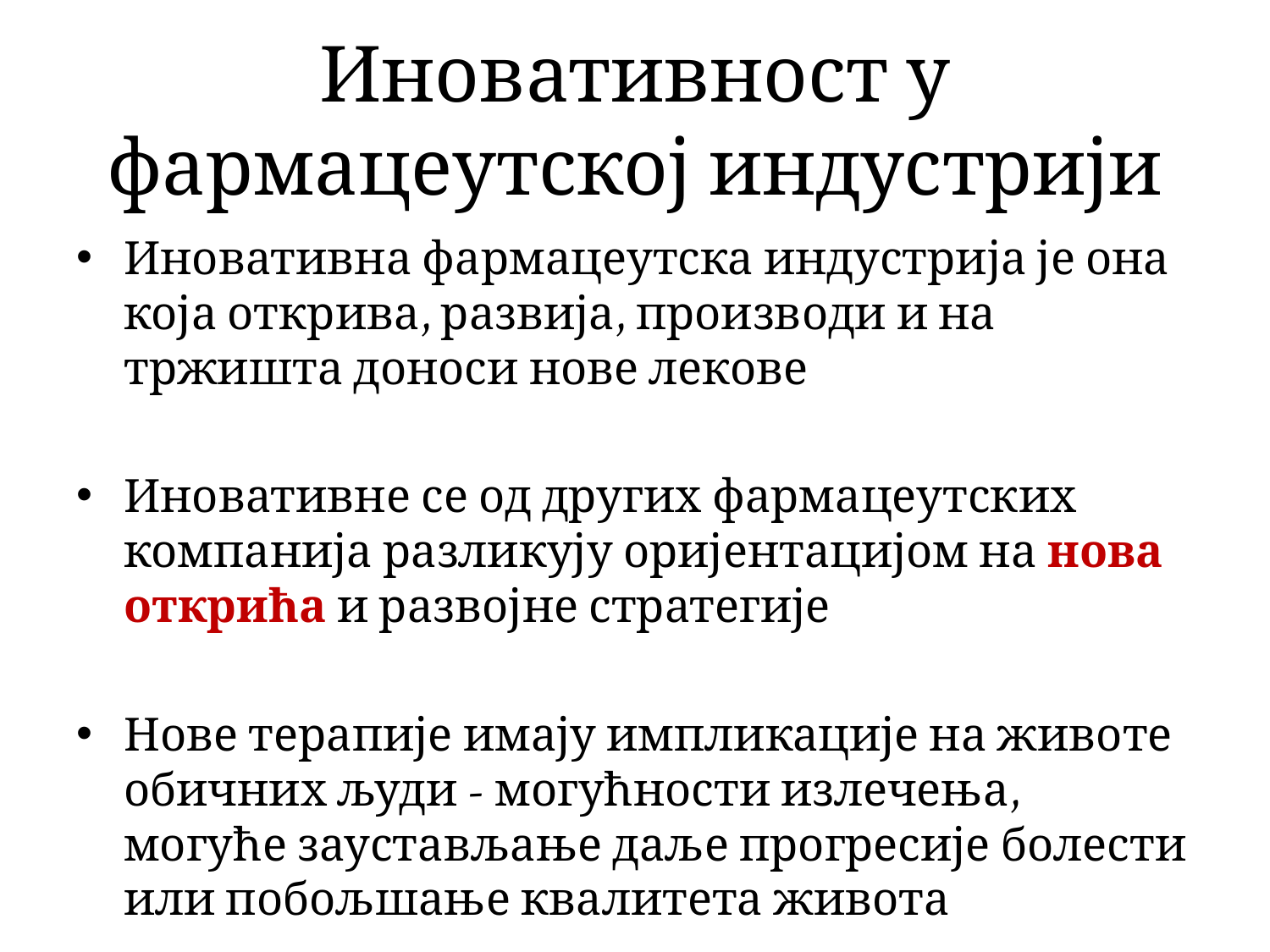

# Иновативност у фармацеутској индустрији
Иновативна фармацеутска индустрија је она која открива, развија, производи и на тржишта доноси нове лекове

Иновативне се од других фармацеутских компанија разликују оријентацијом на нова открића и развојне стратегије

Нове терапије имају импликације на животе обичних људи - могућности излечења, могуће заустављање даље прогресије болести или побољшање квалитета живота